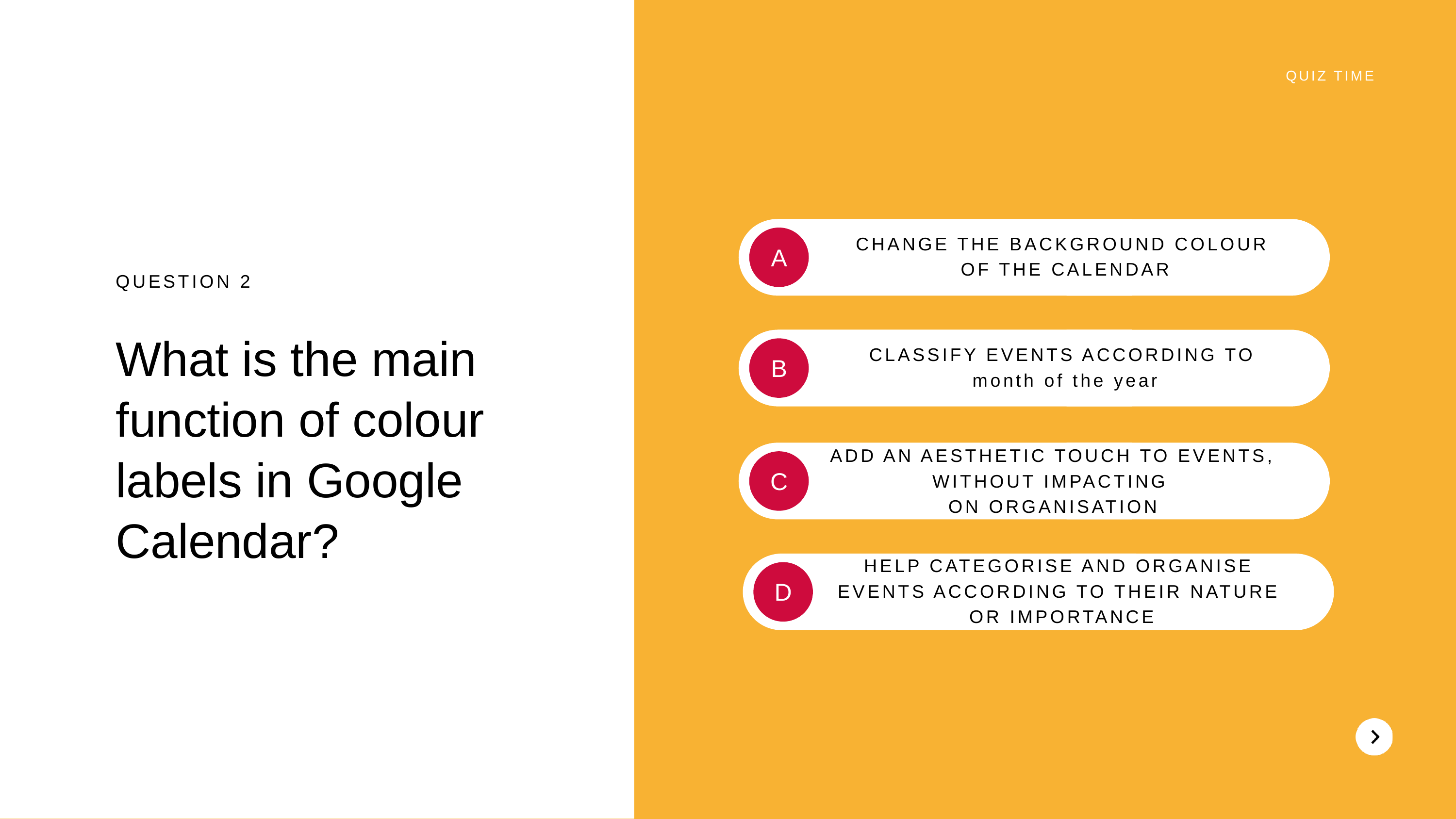

QUIZ TIME

CHANGE THE BACKGROUND COLOUR
OF THE CALENDAR
A
QUESTION 2
What is the main function of colour labels in Google Calendar?

CLASSIFY EVENTS ACCORDING TO
month of the year
B
ADD AN AESTHETIC TOUCH TO EVENTS, WITHOUT IMPACTING
ON ORGANISATION

C
HELP CATEGORISE AND ORGANISE
EVENTS ACCORDING TO THEIR NATURE
OR IMPORTANCE

D